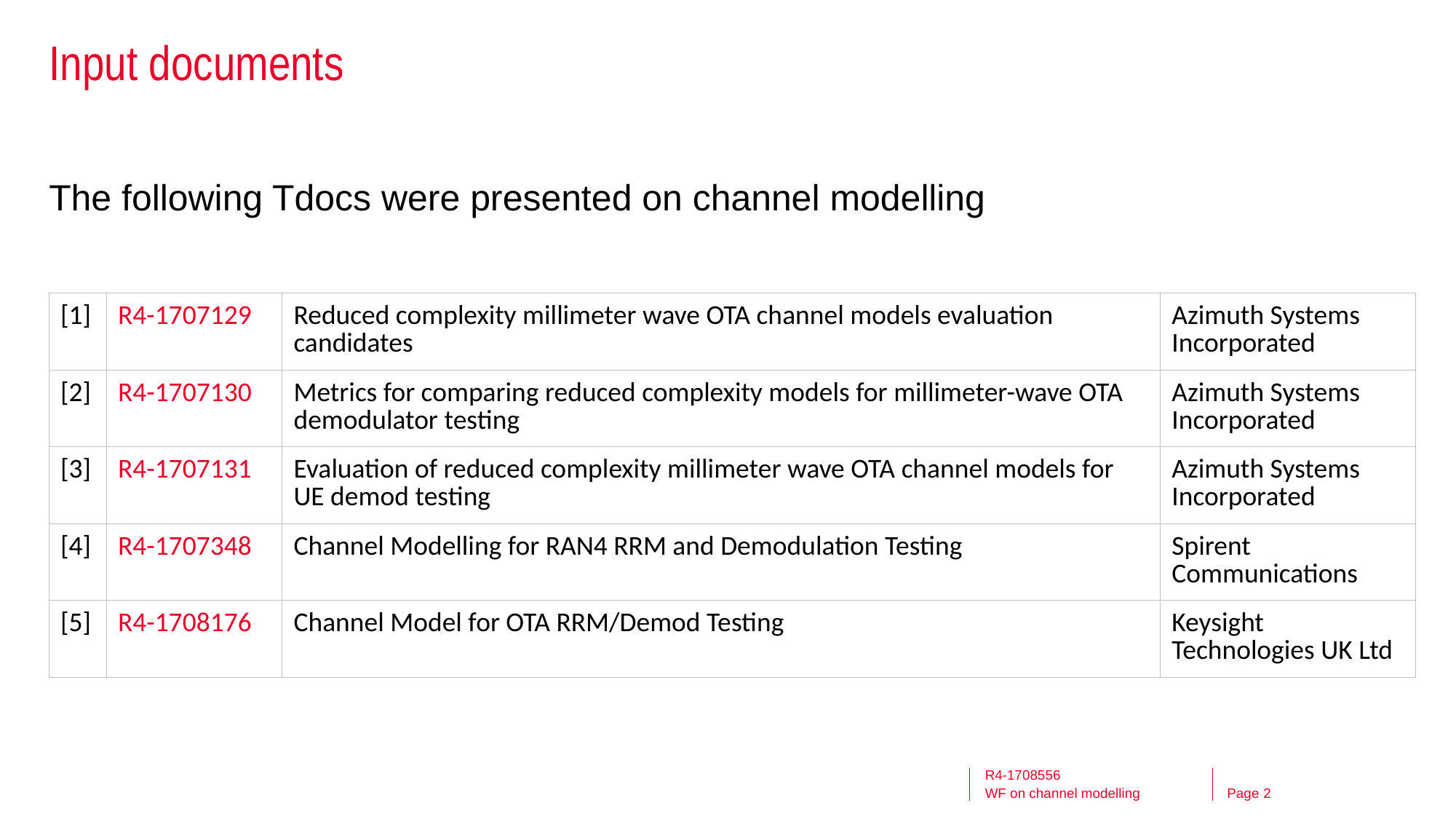

# Input documents
The following Tdocs were presented on channel modelling
| [1] | R4-1707129 | Reduced complexity millimeter wave OTA channel models evaluation candidates | Azimuth Systems Incorporated |
| --- | --- | --- | --- |
| [2] | R4-1707130 | Metrics for comparing reduced complexity models for millimeter-wave OTA demodulator testing | Azimuth Systems Incorporated |
| [3] | R4-1707131 | Evaluation of reduced complexity millimeter wave OTA channel models for UE demod testing | Azimuth Systems Incorporated |
| [4] | R4-1707348 | Channel Modelling for RAN4 RRM and Demodulation Testing | Spirent Communications |
| [5] | R4-1708176 | Channel Model for OTA RRM/Demod Testing | Keysight Technologies UK Ltd |
R4-1708556
WF on channel modelling
2